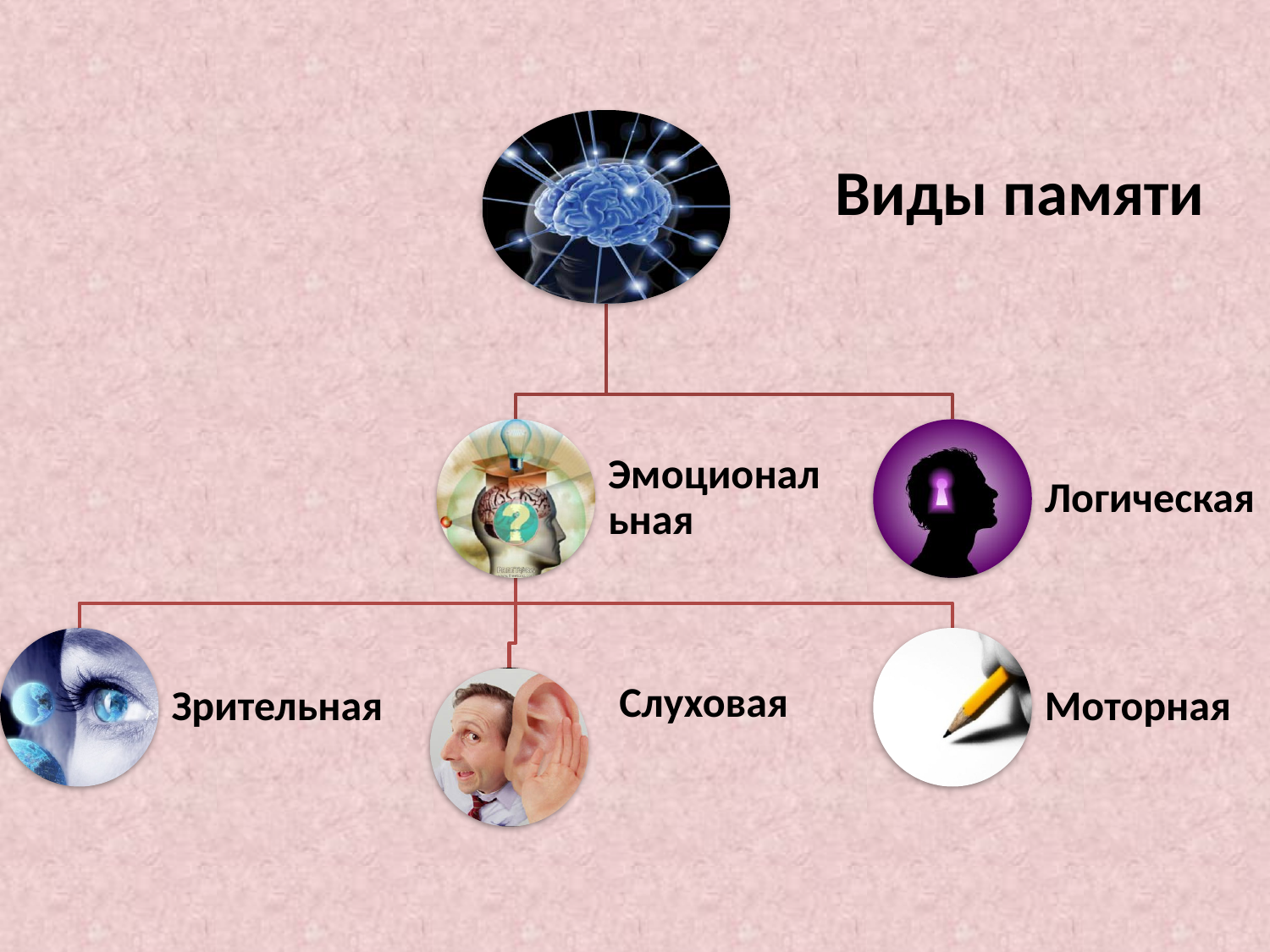

Виды памяти
Эмоциональная
Зрительная
Слуховая
Моторная
Логическая